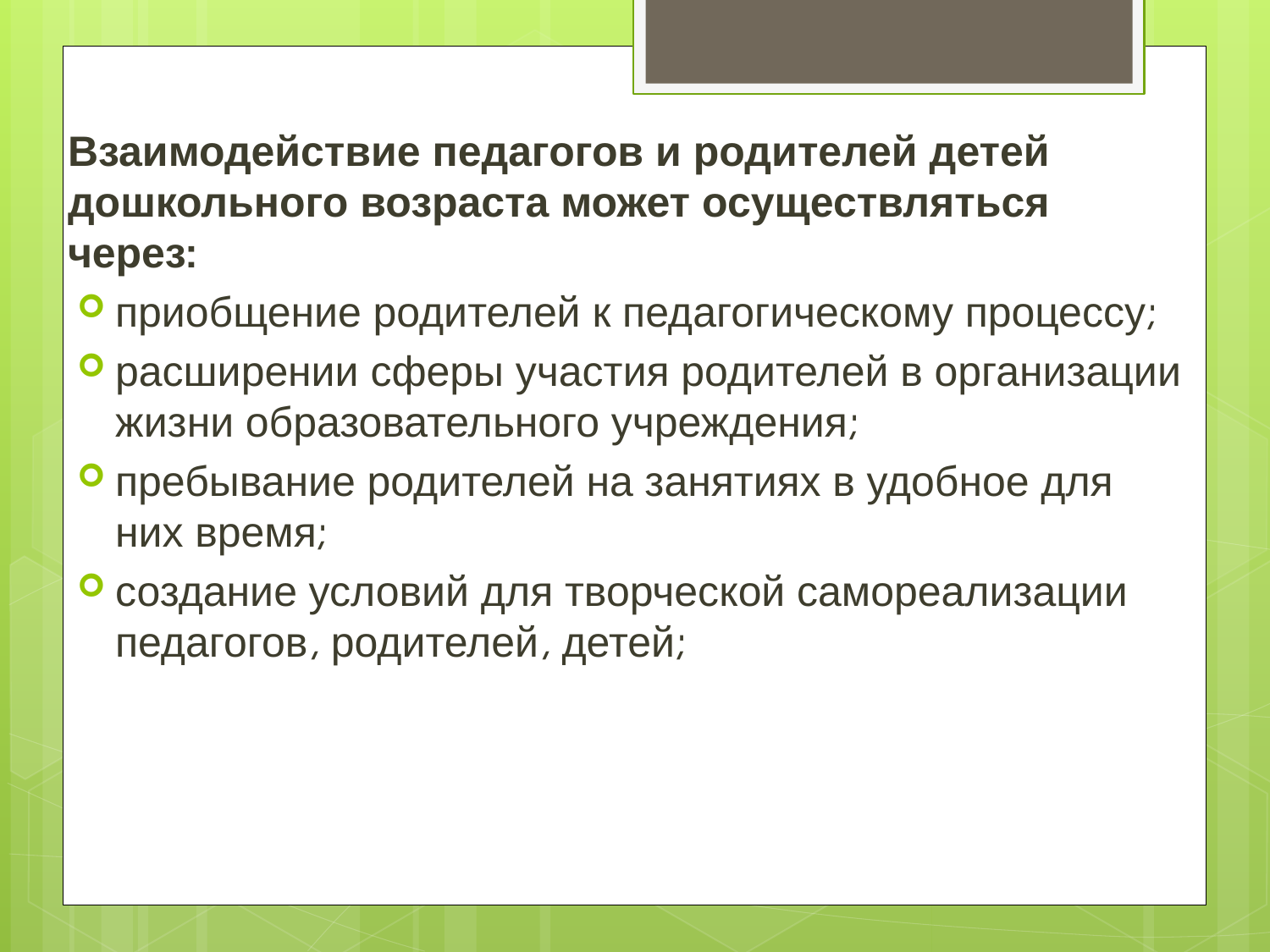

Взаимодействие педагогов и родителей детей дошкольного возраста может осуществляться через:
приобщение родителей к педагогическому процессу;
расширении сферы участия родителей в организации жизни образовательного учреждения;
пребывание родителей на занятиях в удобное для них время;
создание условий для творческой самореализации педагогов, родителей, детей;